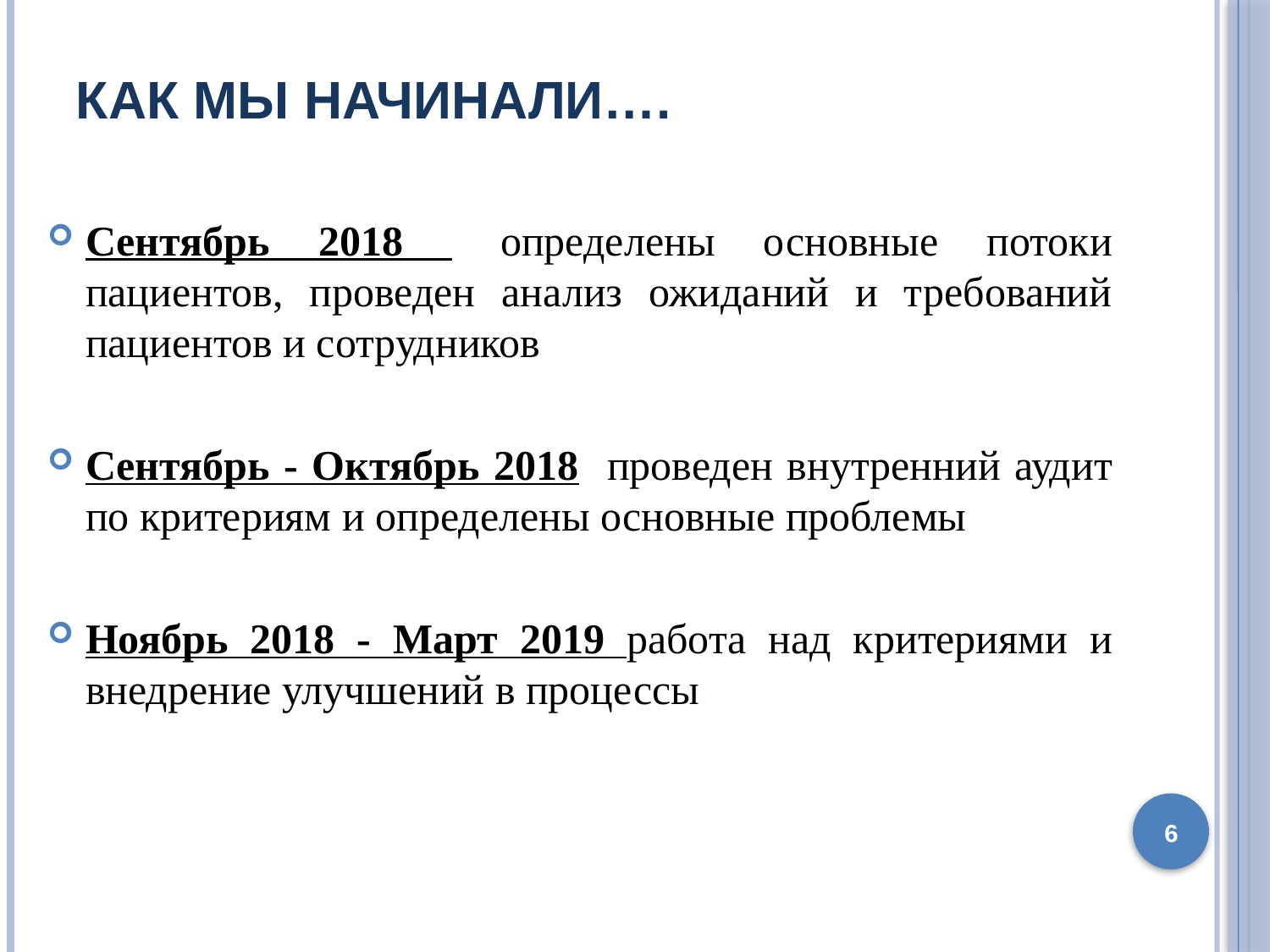

Как мы начинали….

Сентябрь 2018  определены основные потоки пациентов, проведен анализ ожиданий и требований пациентов и сотрудников

Сентябрь - Октябрь 2018  проведен внутренний аудит по критериям и определены основные проблемы

Ноябрь 2018 - Март 2019 работа над критериями и внедрение улучшений в процессы

6